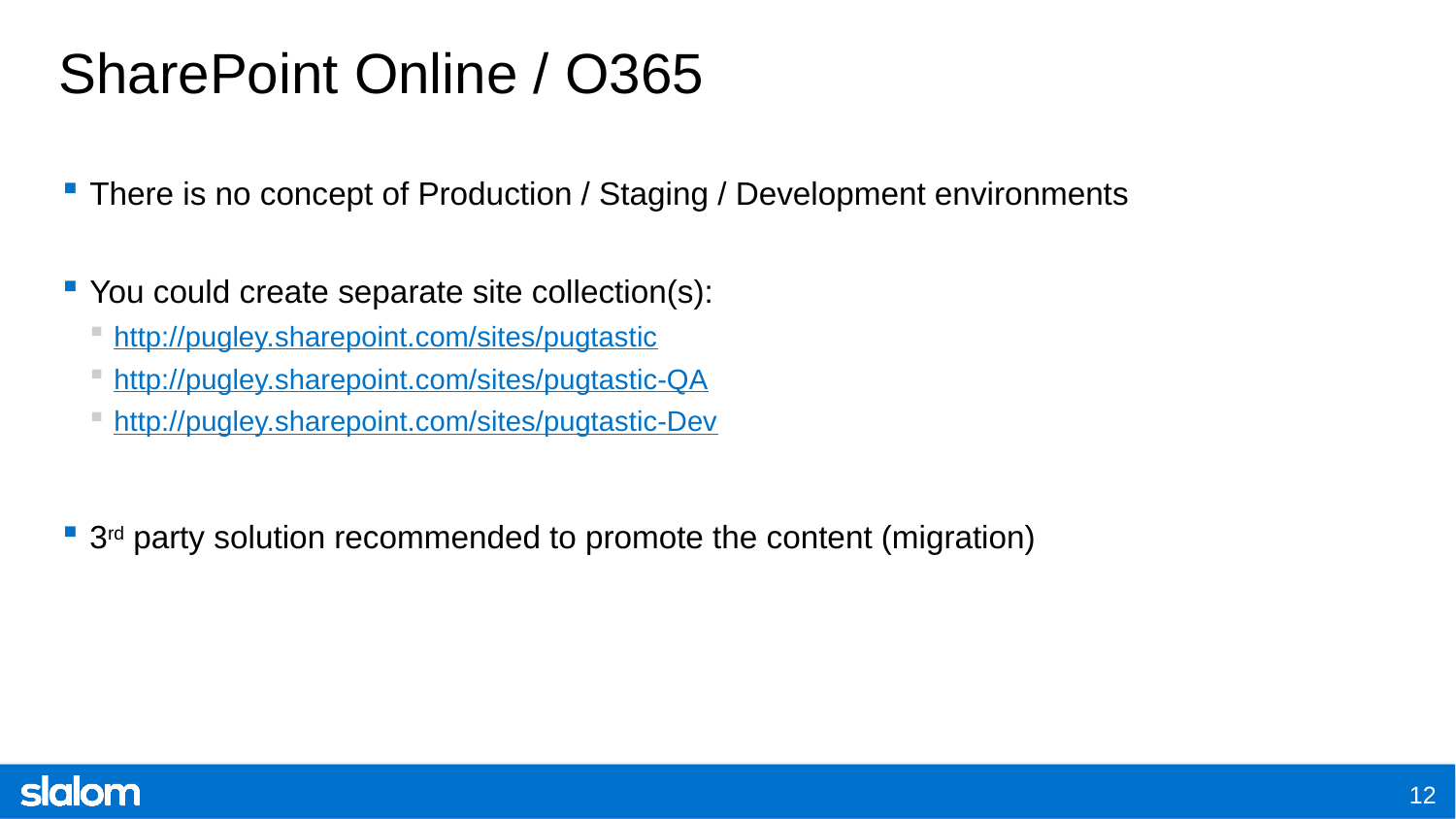

# SharePoint Online / O365
There is no concept of Production / Staging / Development environments
You could create separate site collection(s):
http://pugley.sharepoint.com/sites/pugtastic
http://pugley.sharepoint.com/sites/pugtastic-QA
http://pugley.sharepoint.com/sites/pugtastic-Dev

3rd party solution recommended to promote the content (migration)

12